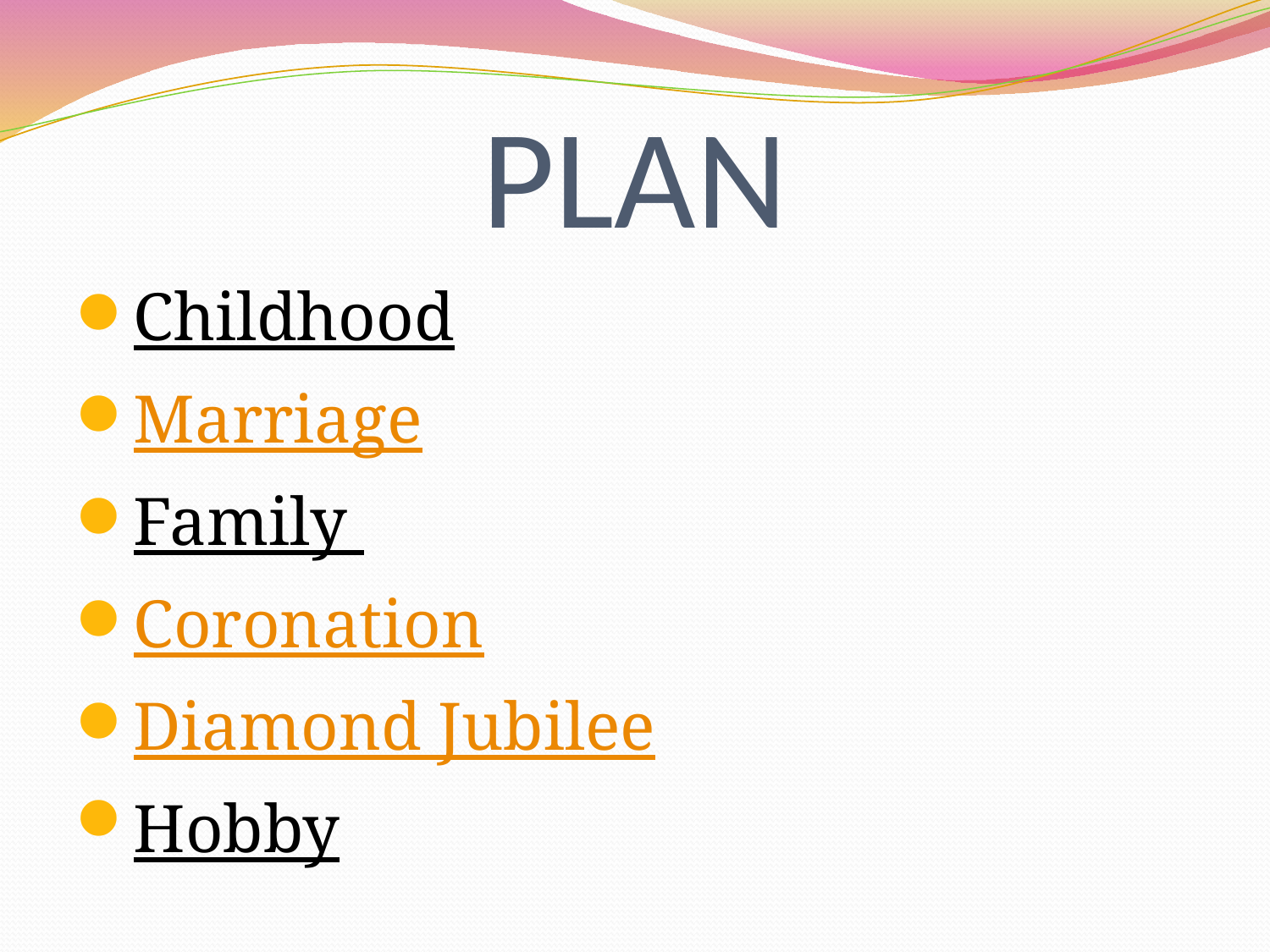

# PLAN
Childhood
Marriage
Family
Coronation
Diamond Jubilee
Hobby